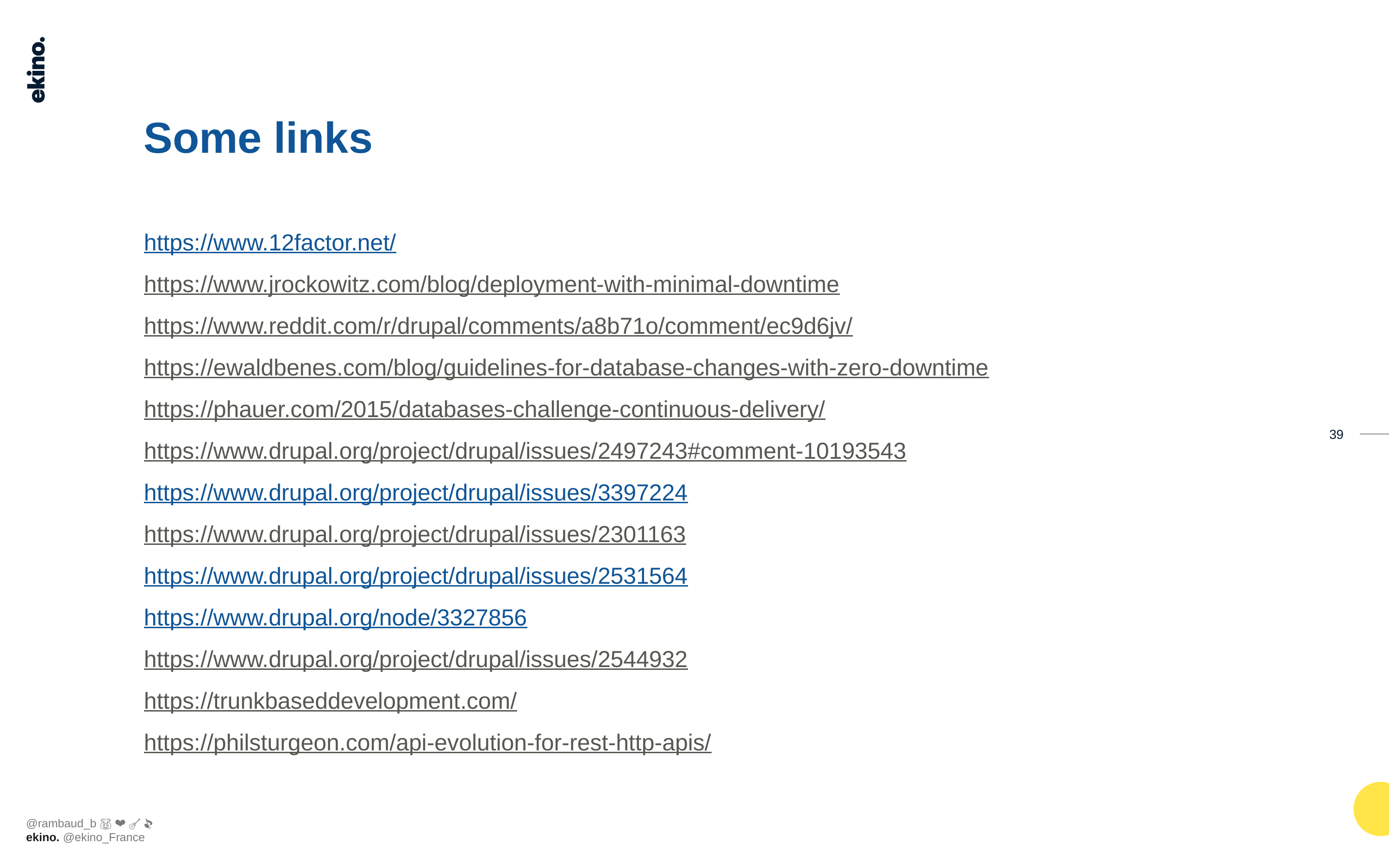

# Some links
https://www.12factor.net/
https://www.jrockowitz.com/blog/deployment-with-minimal-downtime
https://www.reddit.com/r/drupal/comments/a8b71o/comment/ec9d6jv/
https://ewaldbenes.com/blog/guidelines-for-database-changes-with-zero-downtime
https://phauer.com/2015/databases-challenge-continuous-delivery/
https://www.drupal.org/project/drupal/issues/2497243#comment-10193543
https://www.drupal.org/project/drupal/issues/3397224
https://www.drupal.org/project/drupal/issues/2301163
https://www.drupal.org/project/drupal/issues/2531564
https://www.drupal.org/node/3327856
https://www.drupal.org/project/drupal/issues/2544932
https://trunkbaseddevelopment.com/
https://philsturgeon.com/api-evolution-for-rest-http-apis/
39
@rambaud_b 🐷 ❤️ 🎸 🎵
ekino. @ekino_France